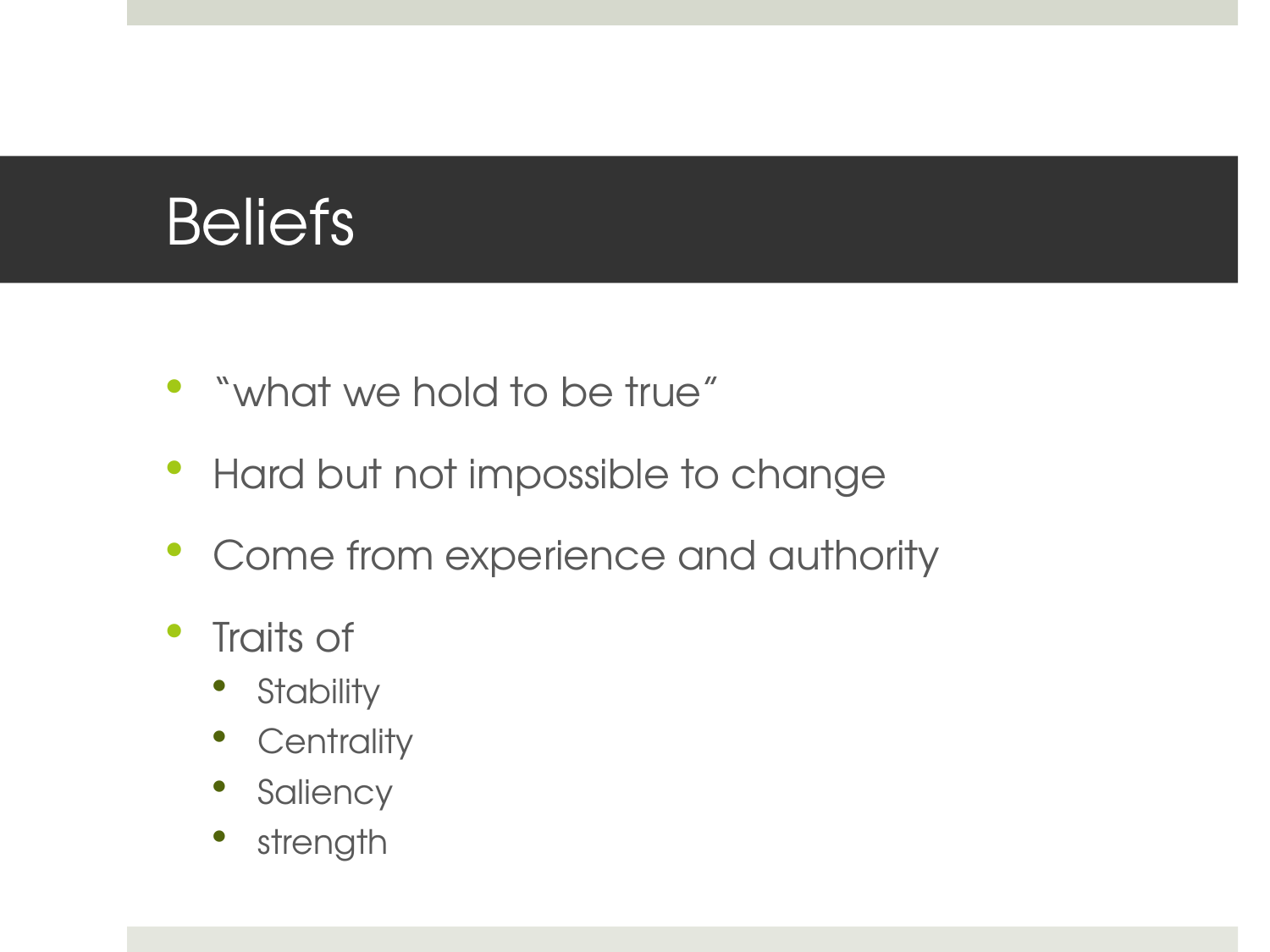

# Beliefs
“what we hold to be true”
Hard but not impossible to change
Come from experience and authority
Traits of
Stability
Centrality
Saliency
strength